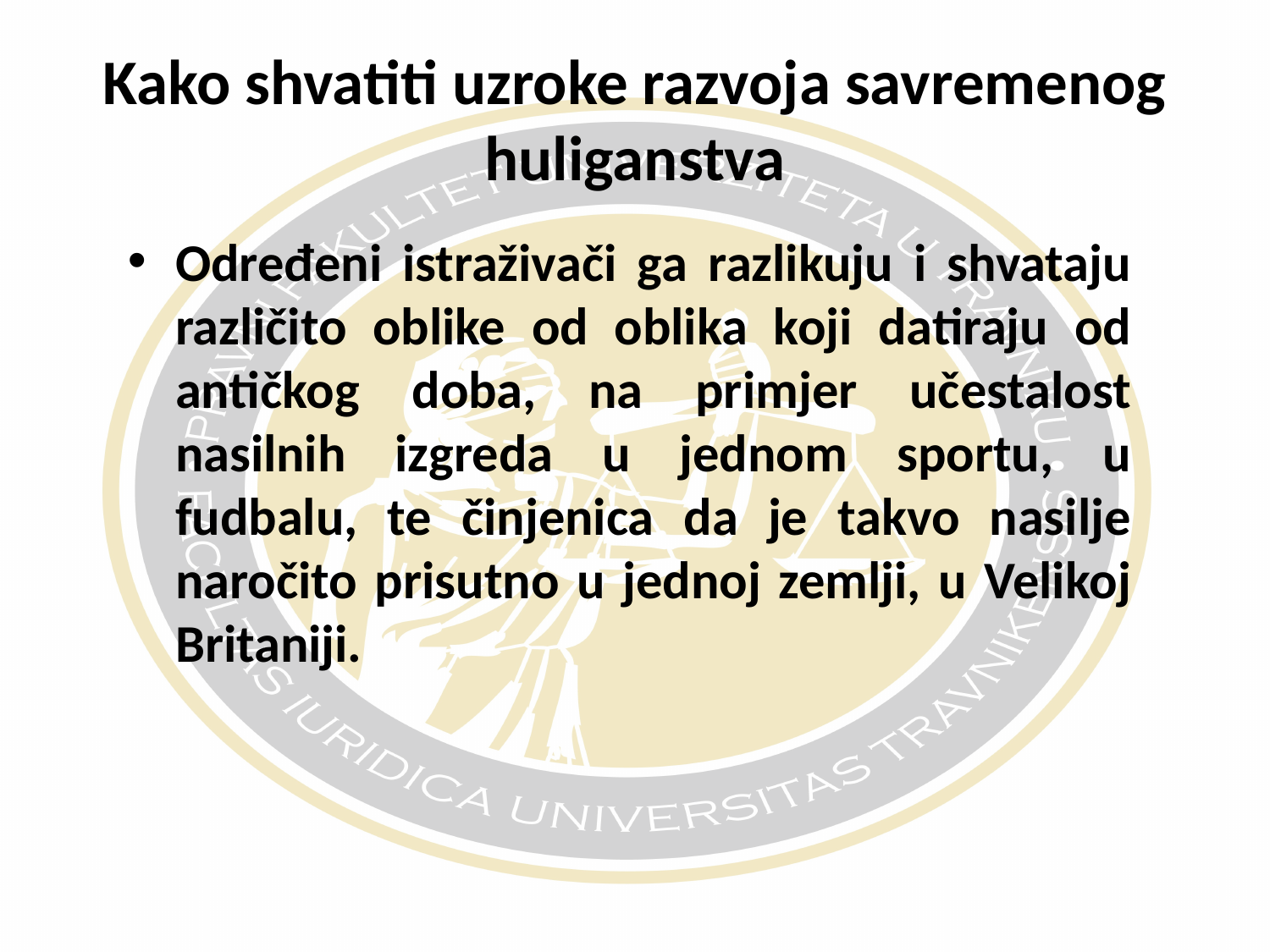

# Kako shvatiti uzroke razvoja savremenog huliganstva
Određeni istraživači ga razlikuju i shvataju različito oblike od oblika koji datiraju od antičkog doba, na primjer učestalost nasilnih izgreda u jednom sportu, u fudbalu, te činjenica da je takvo nasilje naročito prisutno u jednoj zemlji, u Velikoj Britaniji.